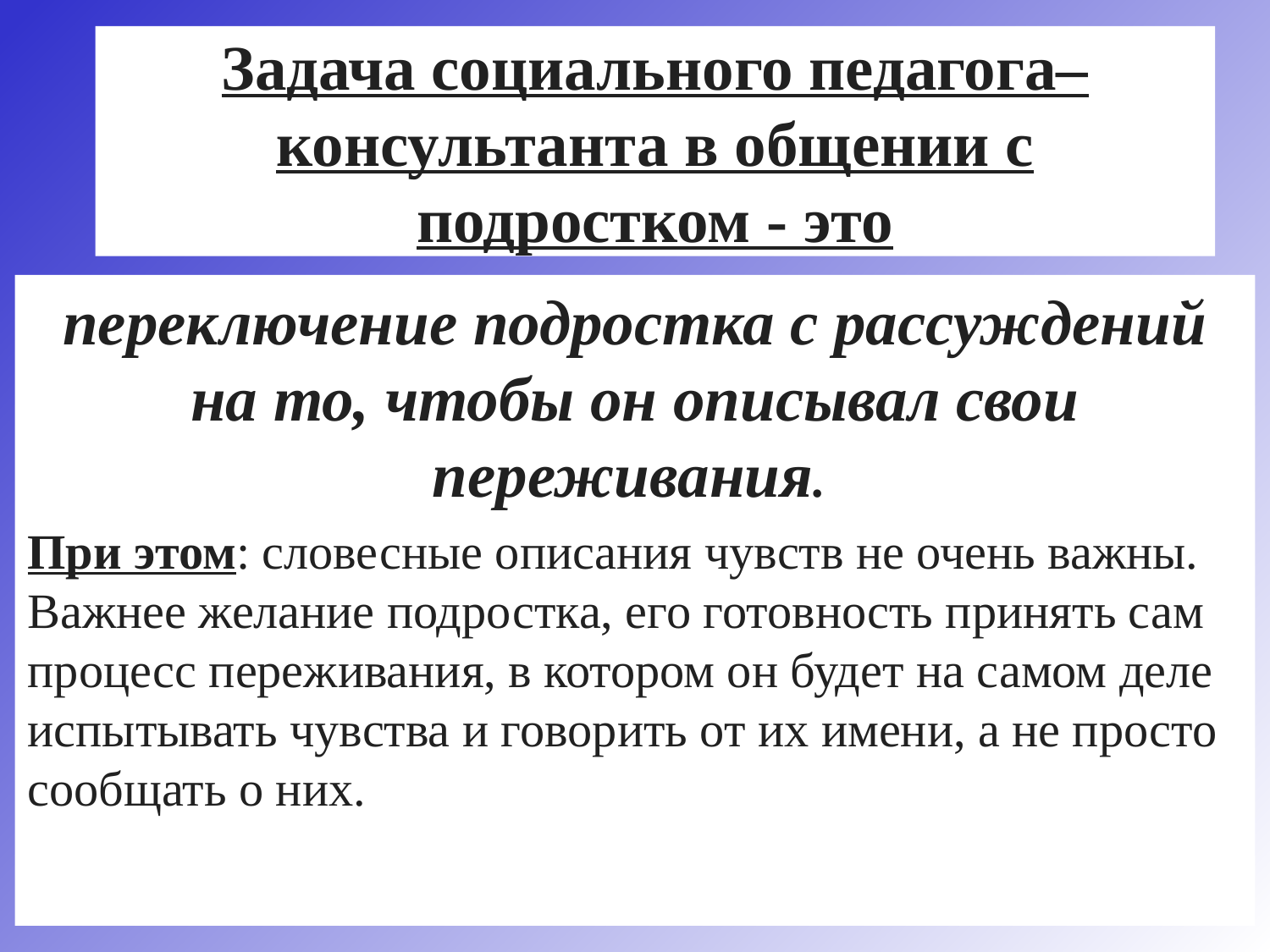

# Задача социального педагога– консультанта в общении с подростком - это
переключение подростка с рассуждений на то, чтобы он описывал свои переживания.
При этом: словесные описания чувств не очень важны. Важнее желание подростка, его готовность принять сам процесс переживания, в котором он будет на самом деле испытывать чувства и говорить от их имени, а не просто сообщать о них.